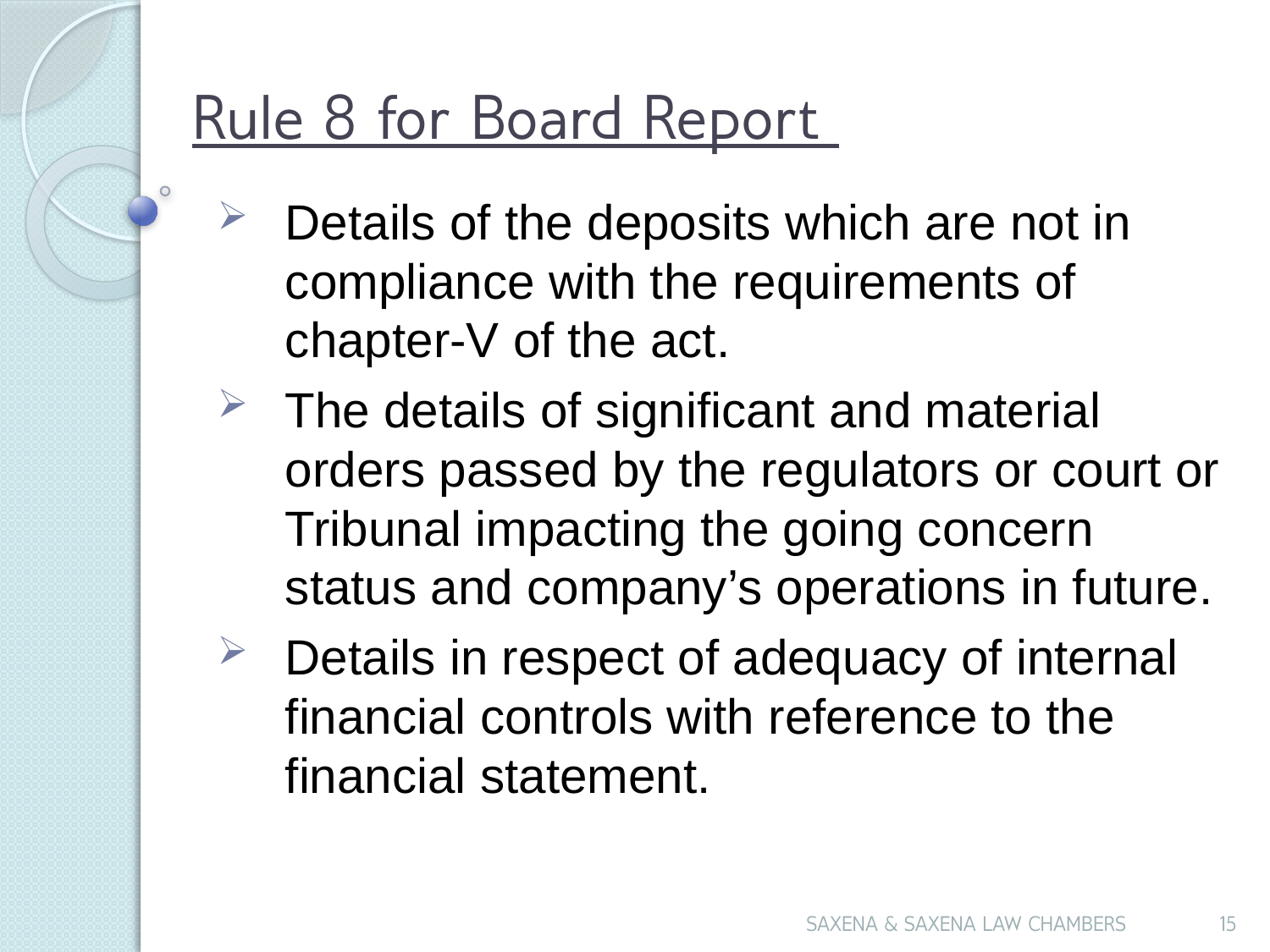

# Rule 8 for Board Report
Details of the deposits which are not in compliance with the requirements of chapter-V of the act.
The details of significant and material orders passed by the regulators or court or Tribunal impacting the going concern status and company’s operations in future.
Details in respect of adequacy of internal financial controls with reference to the financial statement.

SAXENA & SAXENA LAW CHAMBERS
15